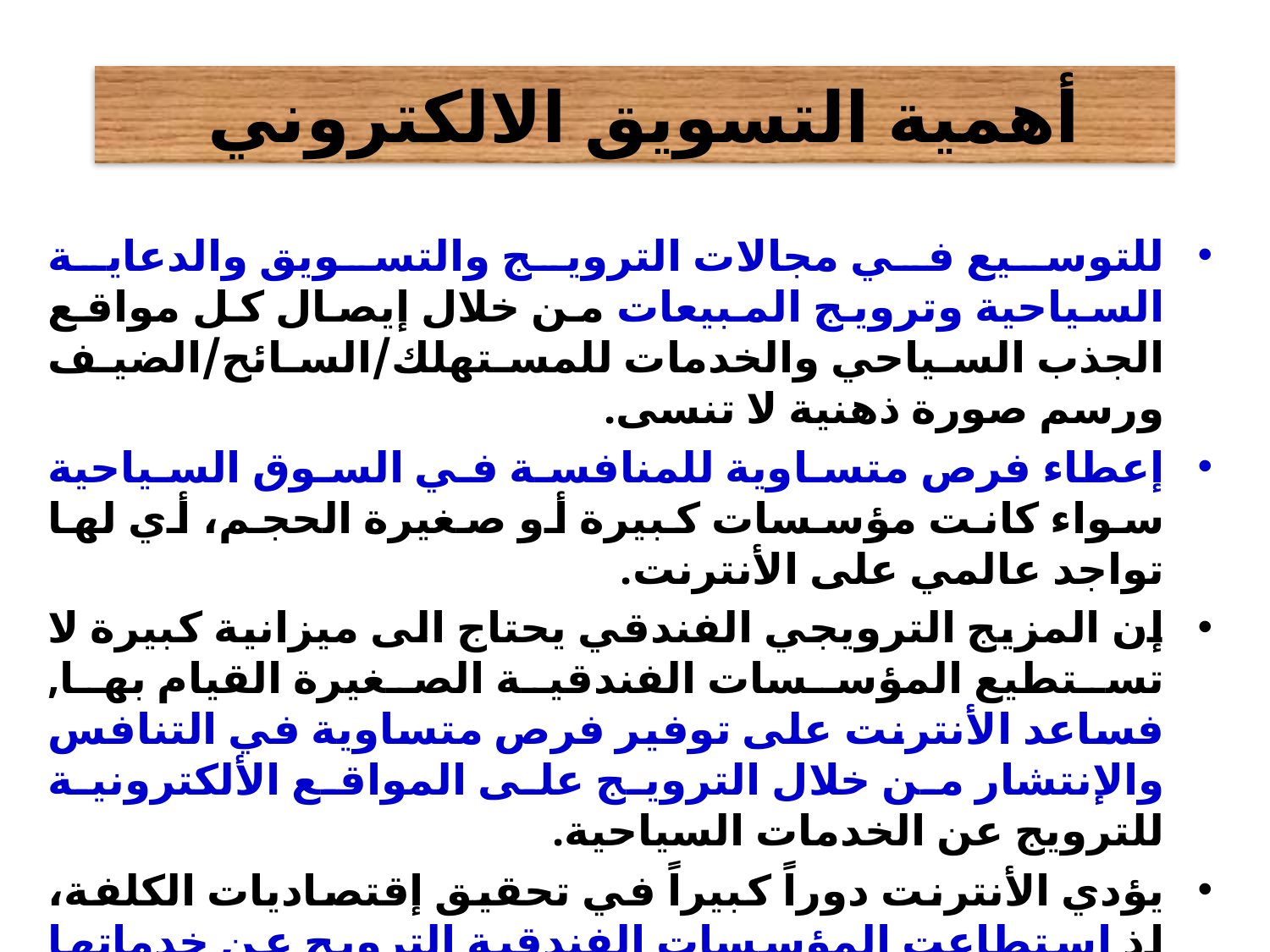

أهمية التسويق الالكتروني
للتوسيع في مجالات الترويج والتسويق والدعاية السياحية وترويج المبيعات من خلال إيصال كل مواقع الجذب السياحي والخدمات للمستهلك/السائح/الضيف ورسم صورة ذهنية لا تنسى.
إعطاء فرص متساوية للمنافسة في السوق السياحية سواء كانت مؤسسات كبيرة أو صغيرة الحجم، أي لها تواجد عالمي على الأنترنت.
إن المزيج الترويجي الفندقي يحتاج الى ميزانية كبيرة لا تستطيع المؤسسات الفندقية الصغيرة القيام بها, فساعد الأنترنت على توفير فرص متساوية في التنافس والإنتشار من خلال الترويج على المواقع الألكترونية للترويج عن الخدمات السياحية.
يؤدي الأنترنت دوراً كبيراً في تحقيق إقتصاديات الكلفة، إذ استطاعت المؤسسات الفندقية الترويج عن خدماتها وتوزيعها بتكاليف منخفضة مقارنة بأساليب الترويج والتسويق التقليدية.